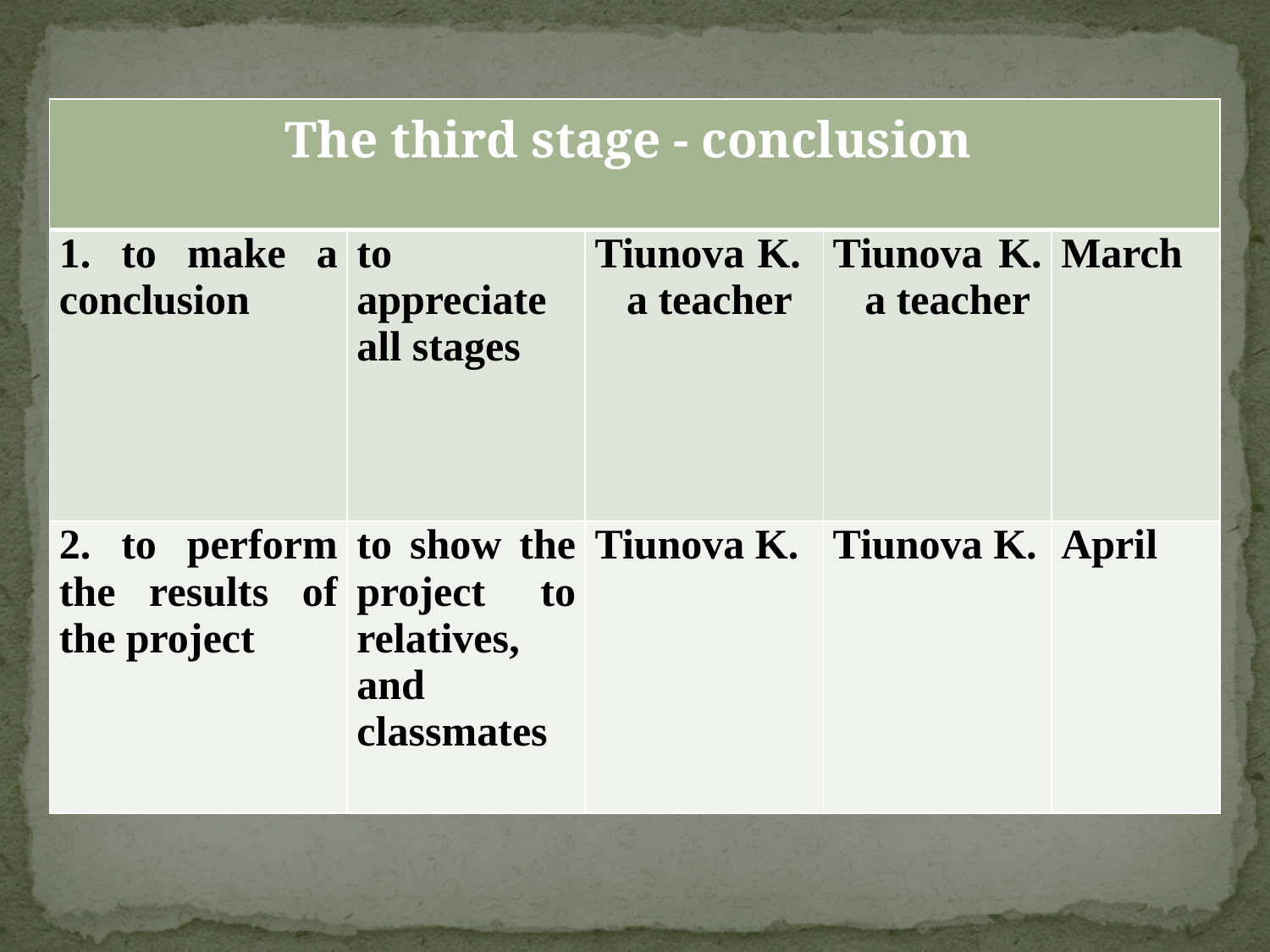

#
| The third stage - conclusion |  |  |  |  |
| --- | --- | --- | --- | --- |
| 1. to make a conclusion | to appreciate all stages | Tiunova K. a teacher | Tiunova K. a teacher | March |
| 2. to perform the results of the project | to show the project to relatives, and classmates | Tiunova K. | Tiunova K. | April |